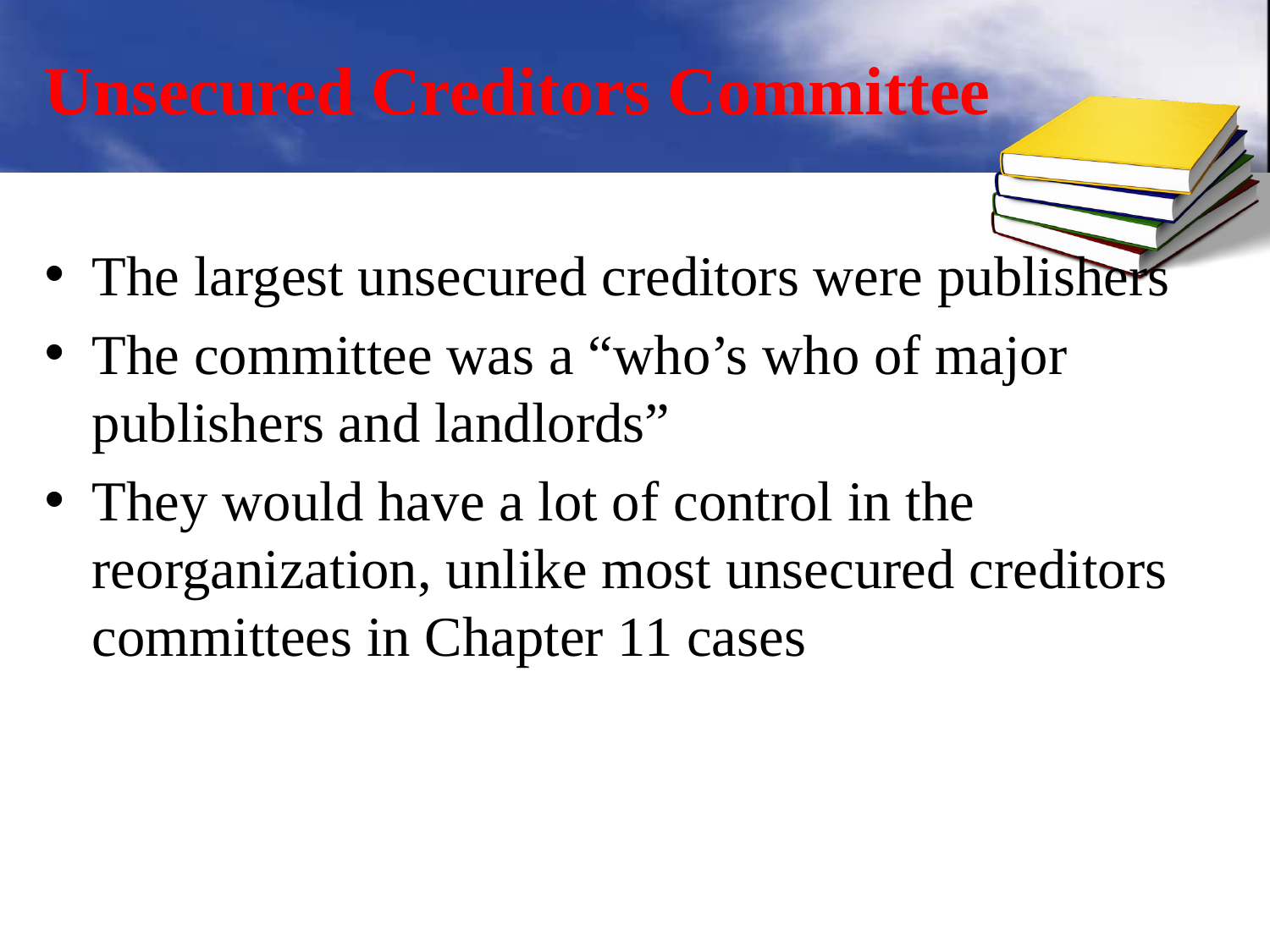

# Unsecured Creditors Committee
The largest unsecured creditors were publishers
The committee was a “who’s who of major publishers and landlords”
They would have a lot of control in the reorganization, unlike most unsecured creditors committees in Chapter 11 cases